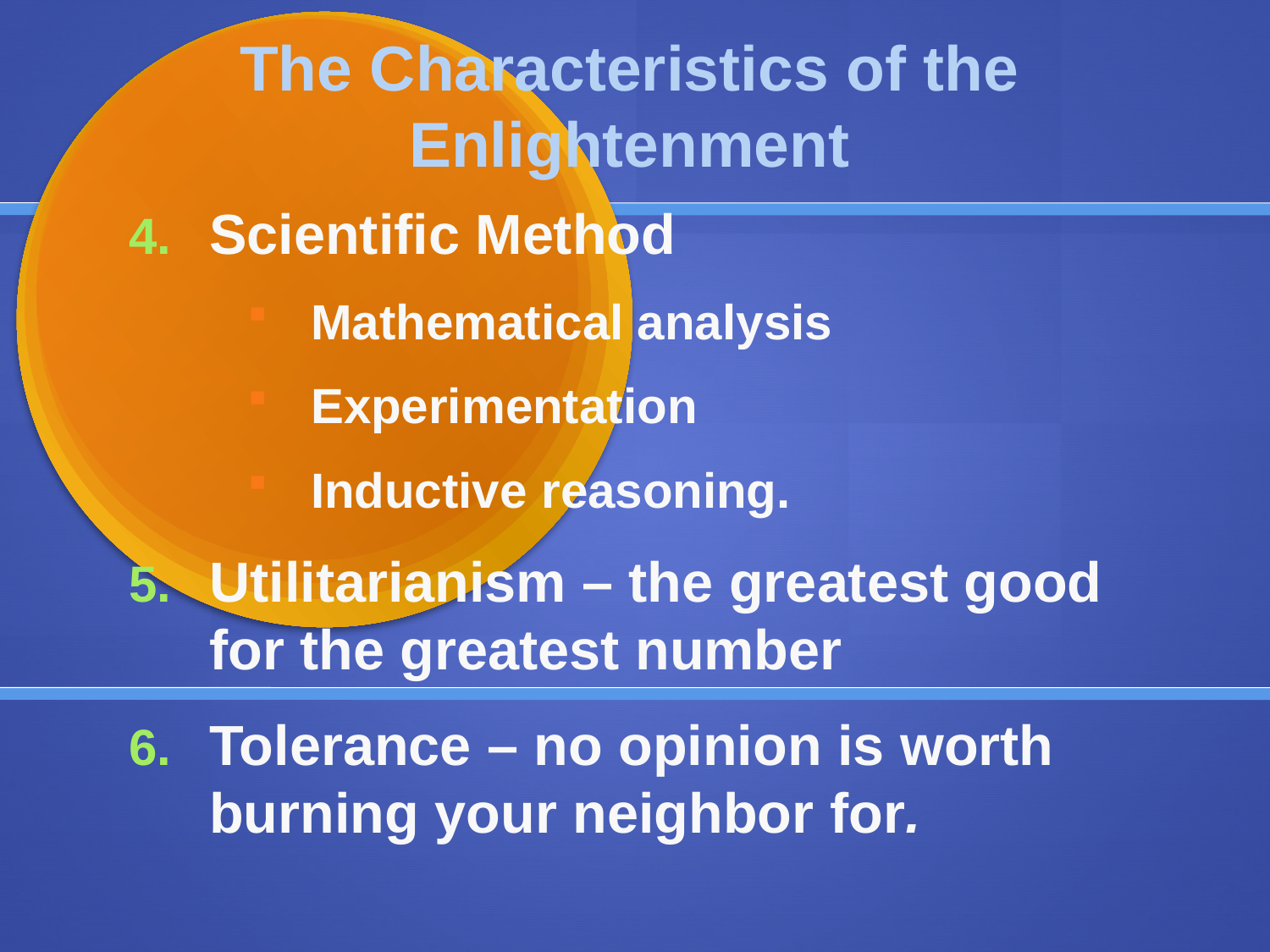

The Characteristics of the Enlightenment
Scientific Method
Mathematical analysis
Experimentation
Inductive reasoning.
Utilitarianism – the greatest good for the greatest number
Tolerance – no opinion is worth burning your neighbor for.